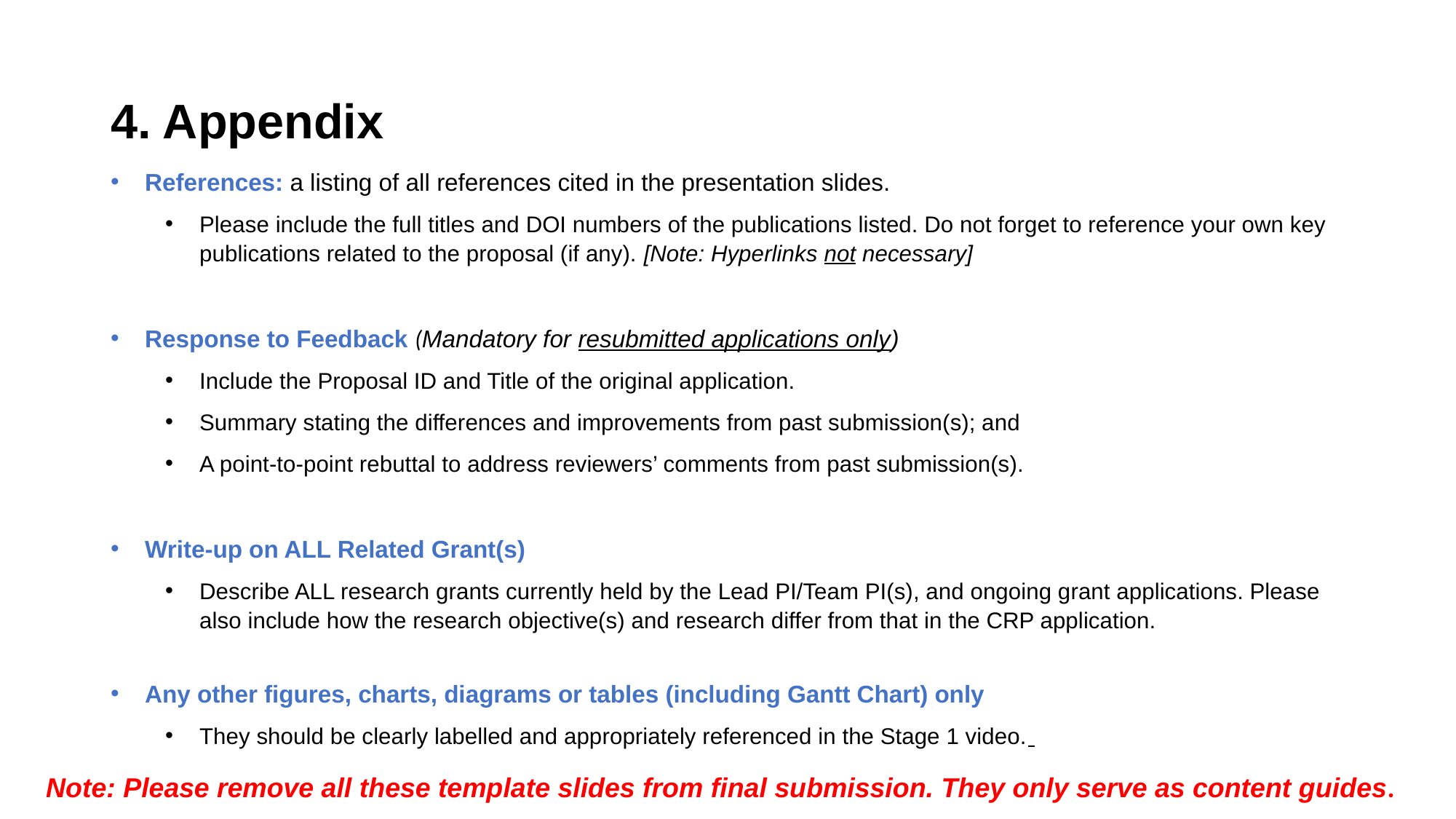

# 4. Appendix
References: a listing of all references cited in the presentation slides.
Please include the full titles and DOI numbers of the publications listed. Do not forget to reference your own key publications related to the proposal (if any). [Note: Hyperlinks not necessary]

Response to Feedback (Mandatory for resubmitted applications only)
Include the Proposal ID and Title of the original application.
Summary stating the differences and improvements from past submission(s); and
A point-to-point rebuttal to address reviewers’ comments from past submission(s).

Write-up on ALL Related Grant(s)
Describe ALL research grants currently held by the Lead PI/Team PI(s), and ongoing grant applications. Please also include how the research objective(s) and research differ from that in the CRP application.

Any other figures, charts, diagrams or tables (including Gantt Chart) only
They should be clearly labelled and appropriately referenced in the Stage 1 video.
Note: Please remove all these template slides from final submission. They only serve as content guides.